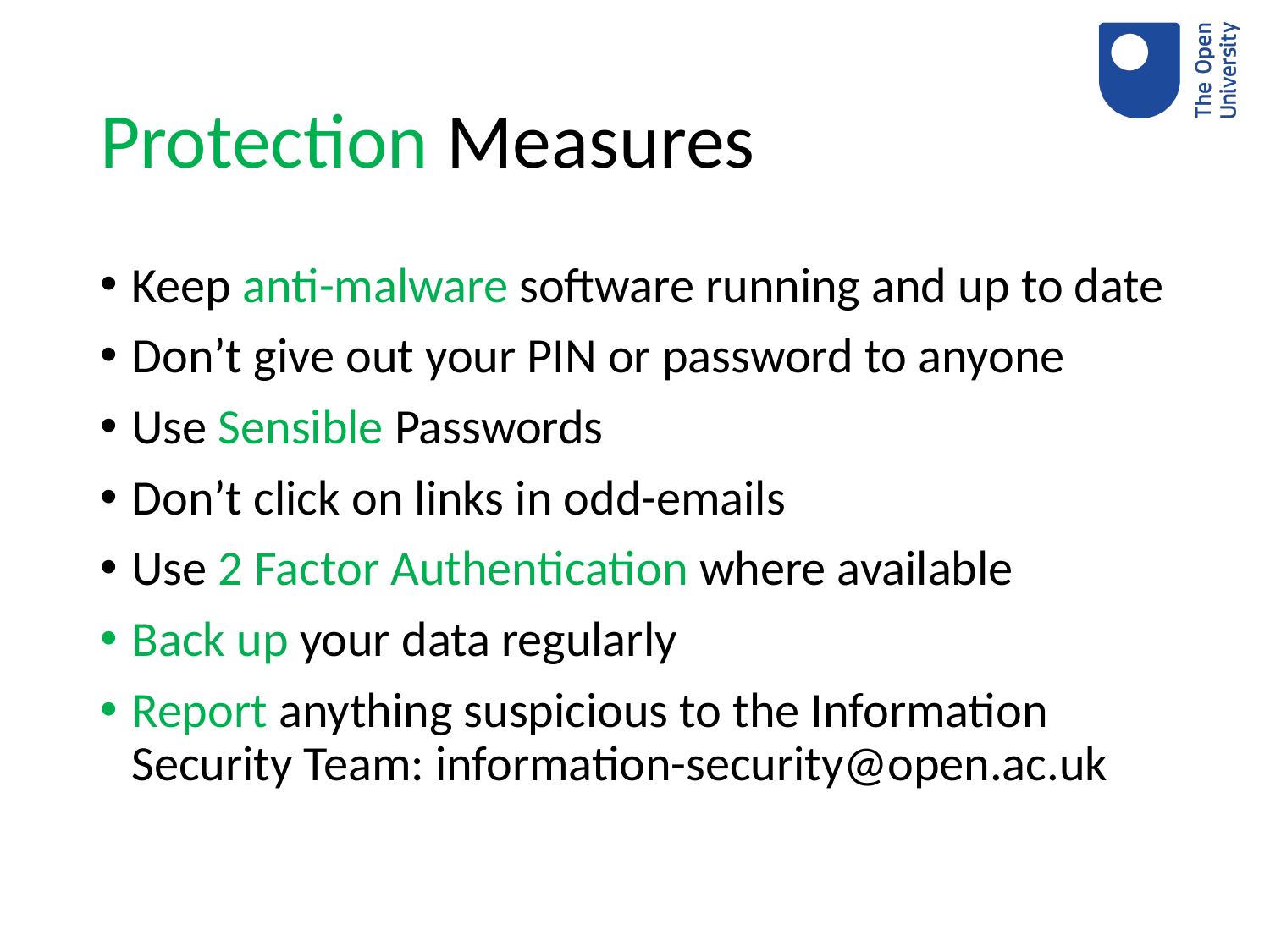

# Protection Measures
Keep anti-malware software running and up to date
Don’t give out your PIN or password to anyone
Use Sensible Passwords
Don’t click on links in odd-emails
Use 2 Factor Authentication where available
Back up your data regularly
Report anything suspicious to the Information Security Team: information-security@open.ac.uk